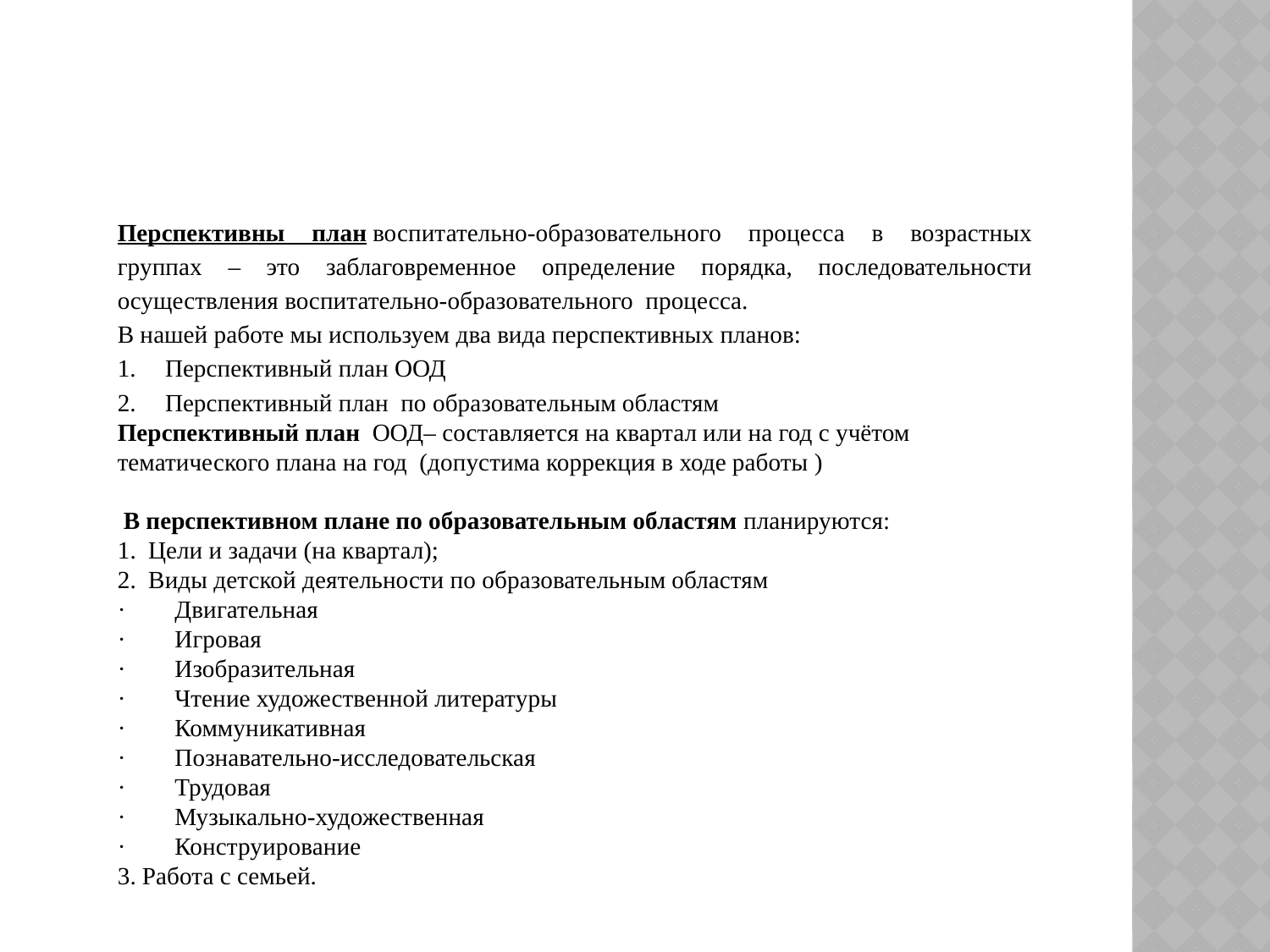

Перспективны план воспитательно-образовательного процесса в возрастных группах – это заблаговременное определение порядка, последовательности осуществления воспитательно-образовательного  процесса.
В нашей работе мы используем два вида перспективных планов:
Перспективный план ООД
Перспективный план  по образовательным областям
Перспективный план  ООД– составляется на квартал или на год с учётом тематического плана на год  (допустима коррекция в ходе работы )

 В перспективном плане по образовательным областям планируются:
1.  Цели и задачи (на квартал);
2.  Виды детской деятельности по образовательным областям
·        Двигательная
·        Игровая
·        Изобразительная
·        Чтение художественной литературы
·        Коммуникативная
·        Познавательно-исследовательская
·        Трудовая
·        Музыкально-художественная
·        Конструирование
3. Работа с семьей.